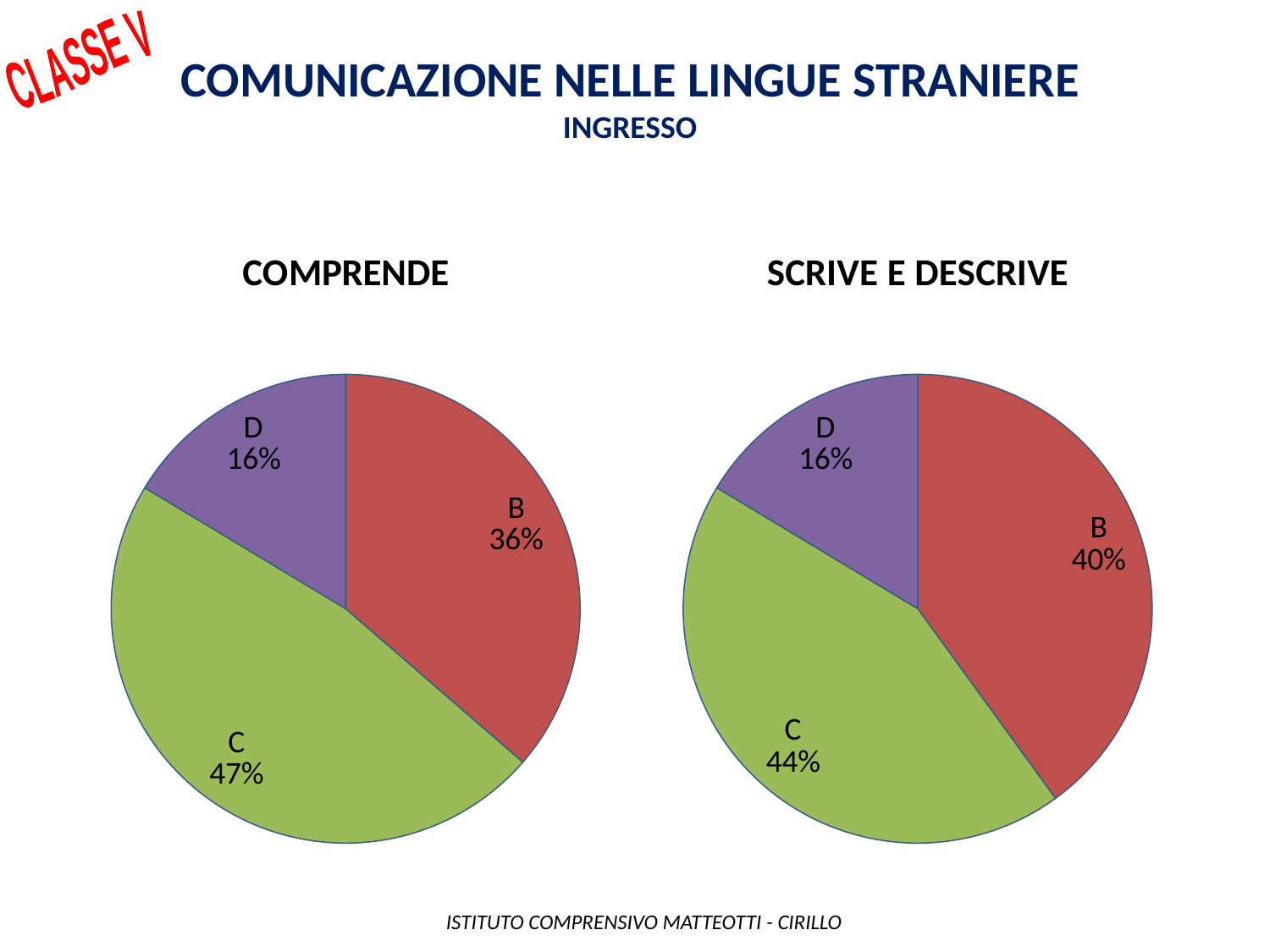

CLASSE V
Comunicazione nelle lingue straniere
INGRESSO

### Chart: COMPRENDE

| Category |  |
|---|---|
| A | 0.0 |
| B | 20.0 |
| C | 26.0 |
| D | 9.0 |

### Chart: SCRIVE E DESCRIVE

| Category |  |
|---|---|
| A | 0.0 |
| B | 22.0 |
| C | 24.0 |
| D | 9.0 |
 ISTITUTO COMPRENSIVO MATTEOTTI - CIRILLO